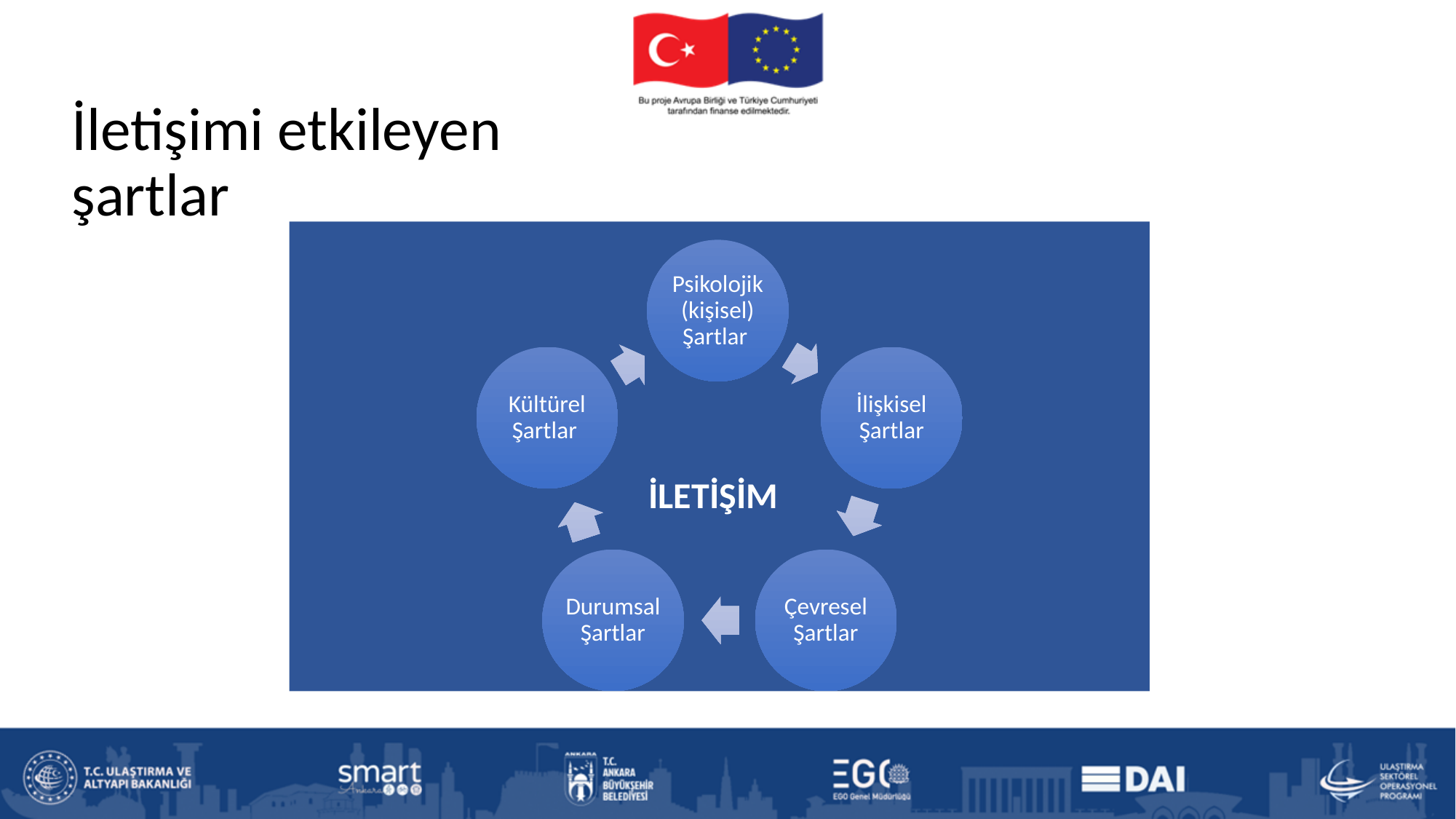

# İletişimi etkileyen şartlar
Psikolojik (kişisel) Şartlar

İlişkisel Şartlar

Çevresel Şartlar

Durumsal Şartlar

Kültürel Şartlar

İLETİŞİM